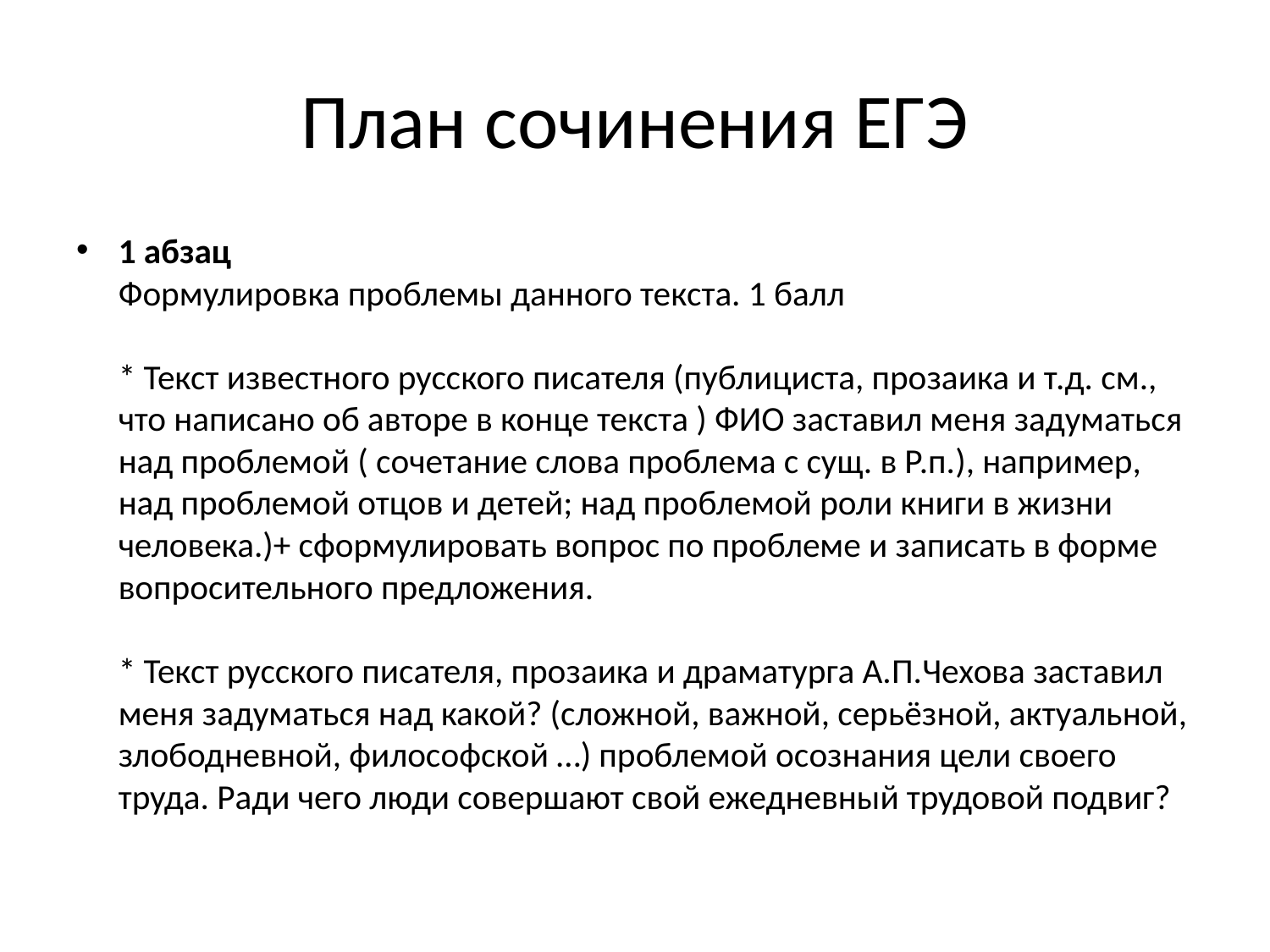

# План сочинения ЕГЭ
1 абзац
Формулировка проблемы данного текста. 1 балл
* Текст известного русского писателя (публициста, прозаика и т.д. см., что написано об авторе в конце текста ) ФИО заставил меня задуматься над проблемой ( сочетание слова проблема с сущ. в Р.п.), например, над проблемой отцов и детей; над проблемой роли книги в жизни человека.)+ сформулировать вопрос по проблеме и записать в форме вопросительного предложения.
* Текст русского писателя, прозаика и драматурга А.П.Чехова заставил меня задуматься над какой? (сложной, важной, серьёзной, актуальной, злободневной, философской …) проблемой осознания цели своего труда. Ради чего люди совершают свой ежедневный трудовой подвиг?